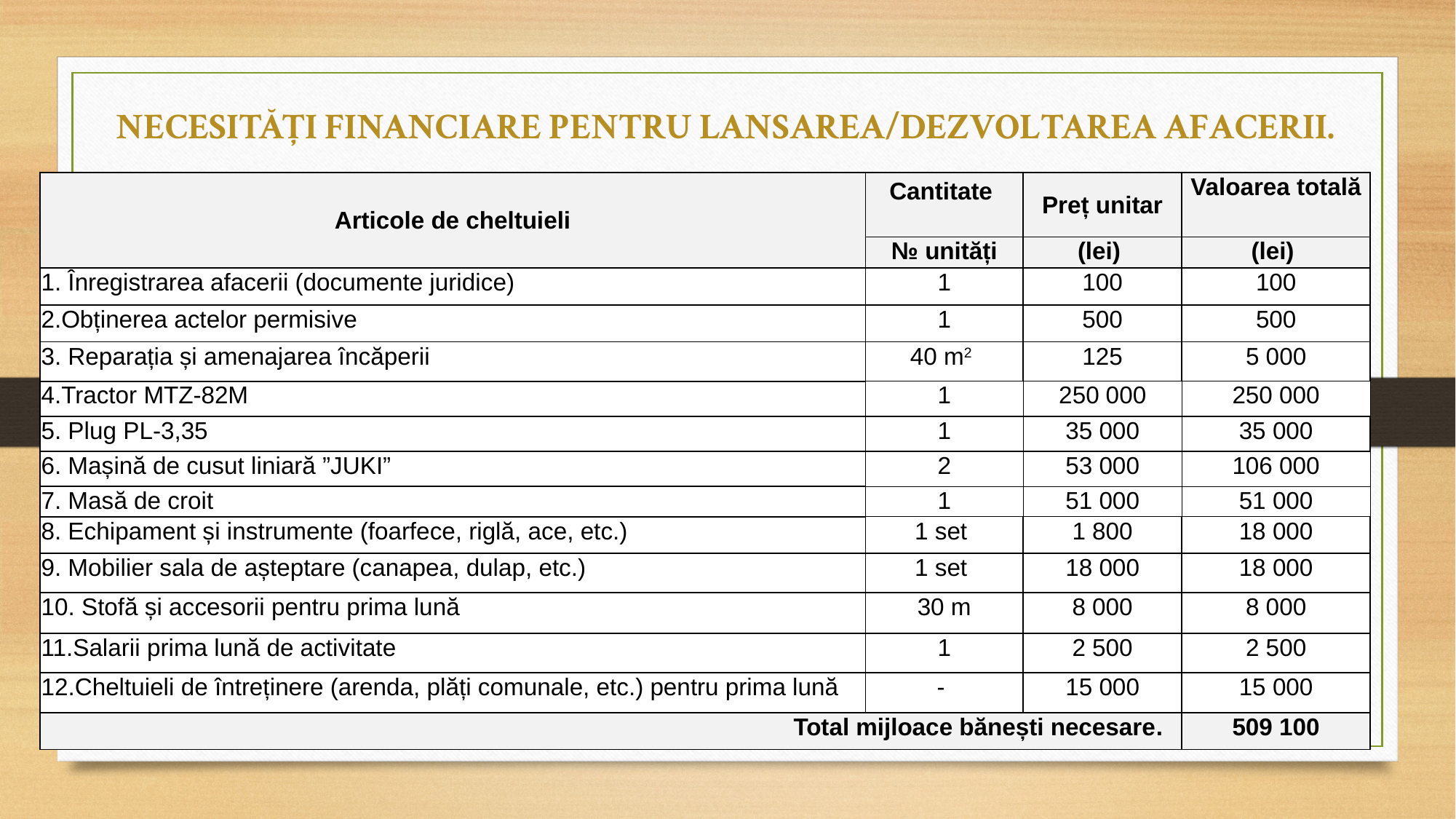

# NECESITĂȚI FINANCIARE PENTRU LANSAREA/DEZVOLTAREA AFACERII.

| Articole de cheltuieli |  | Cantitate |  | Preț unitar | Valoarea totală |
| --- | --- | --- | --- | --- | --- |
|  |  | № unități |  | (lei) | (lei) |
| 1. Înregistrarea afacerii (documente juridice) |  | 1 |  | 100 | 100 |
| 2.Obținerea actelor permisive |  | 1 |  | 500 | 500 |
| 3. Reparația și amenajarea încăperii |  | 40 m2 |  | 125 | 5 000 |
| 4.Tractor MTZ-82M |  | 1 |  | 250 000 | 250 000 |
| 5. Plug PL-3,35 |  | 1 |  | 35 000 | 35 000 |
| 6. Mașină de cusut liniară ”JUKI” |  | 2 |  | 53 000 | 106 000 |
| 7. Masă de croit |  | 1 |  | 51 000 | 51 000 |
| 8. Echipament și instrumente (foarfece, riglă, ace, etc.) |  | 1 set |  | 1 800 | 18 000 |
| 9. Mobilier sala de așteptare (canapea, dulap, etc.) |  | 1 set |  | 18 000 | 18 000 |
| 10. Stofă și accesorii pentru prima lună |  | 30 m |  | 8 000 | 8 000 |
| 11.Salarii prima lună de activitate |  | 1 |  | 2 500 | 2 500 |
| 12.Cheltuieli de întreținere (arenda, plăți comunale, etc.) pentru prima lună |  | - |  | 15 000 | 15 000 |
| Total mijloace bănești necesare. |  |  |  |  | 509 100 |
|  |  |  |  |  |  |